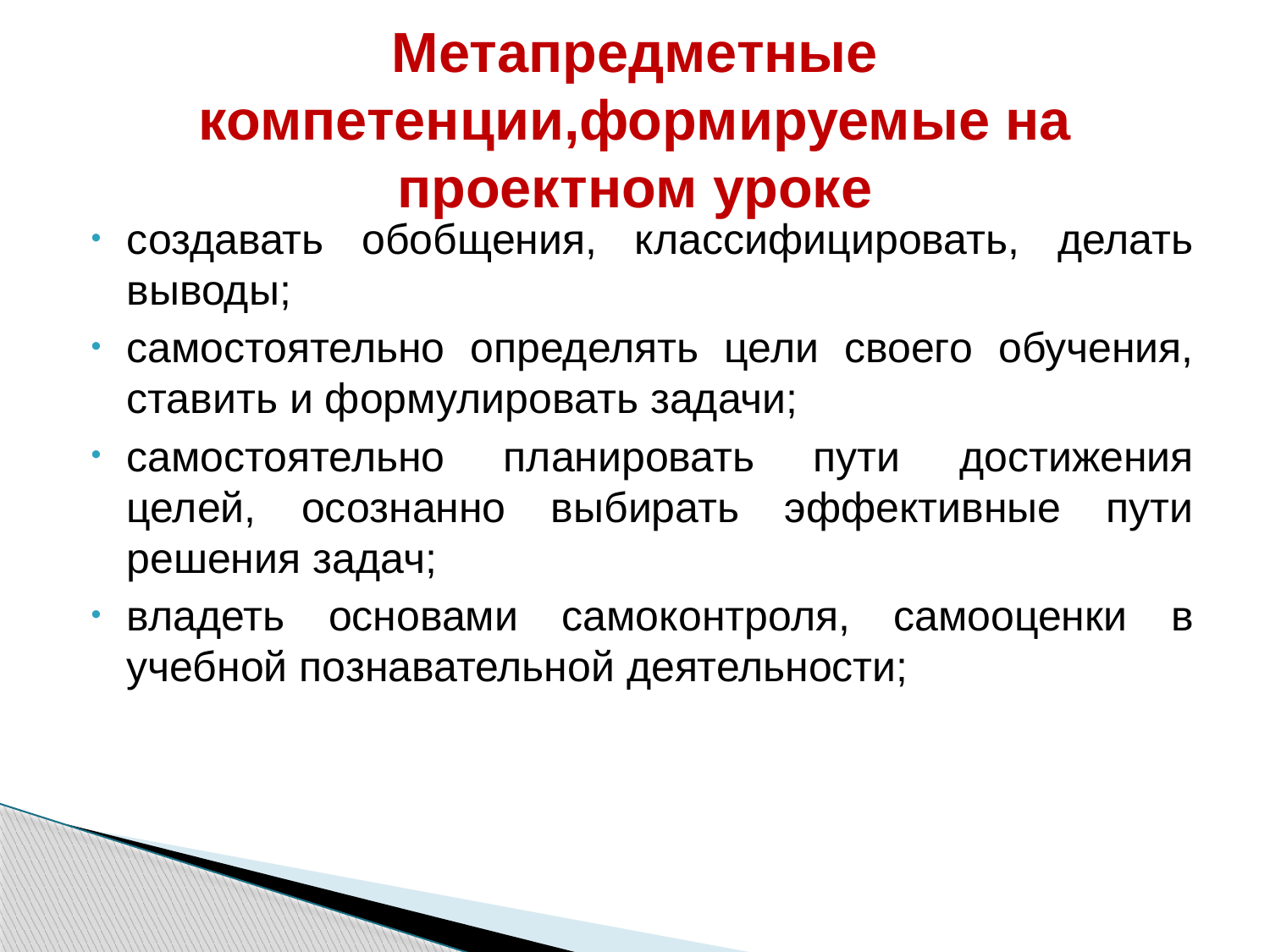

# Метапредметные компетенции,формируемые на проектном уроке
создавать обобщения, классифицировать, делать выводы;
самостоятельно определять цели своего обучения, ставить и формулировать задачи;
самостоятельно планировать пути достижения целей, осознанно выбирать эффективные пути решения задач;
владеть основами самоконтроля, самооценки в учебной познавательной деятельности;